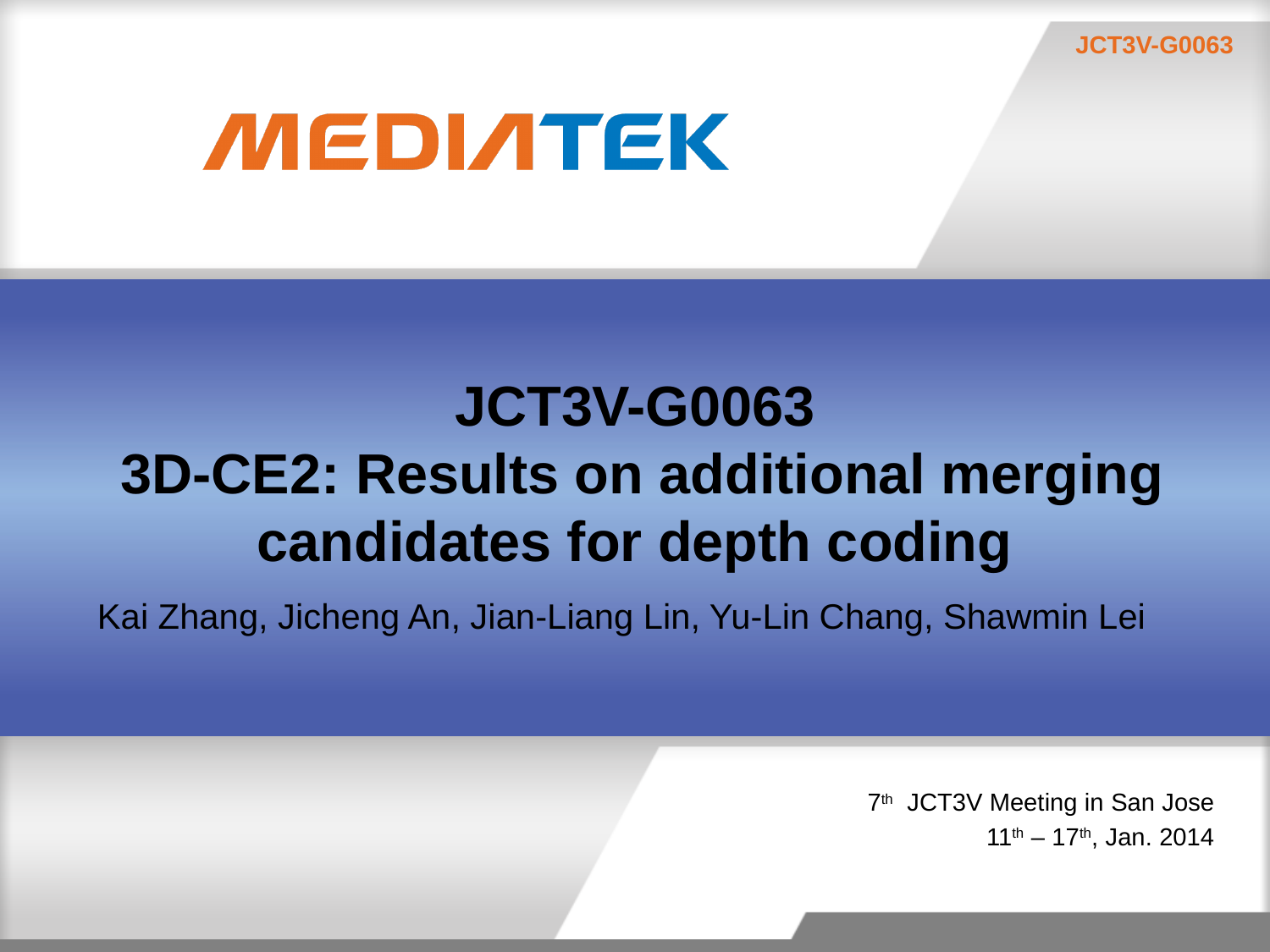

# JCT3V-G0063 3D-CE2: Results on additional merging candidates for depth coding
Kai Zhang, Jicheng An, Jian-Liang Lin, Yu-Lin Chang, Shawmin Lei